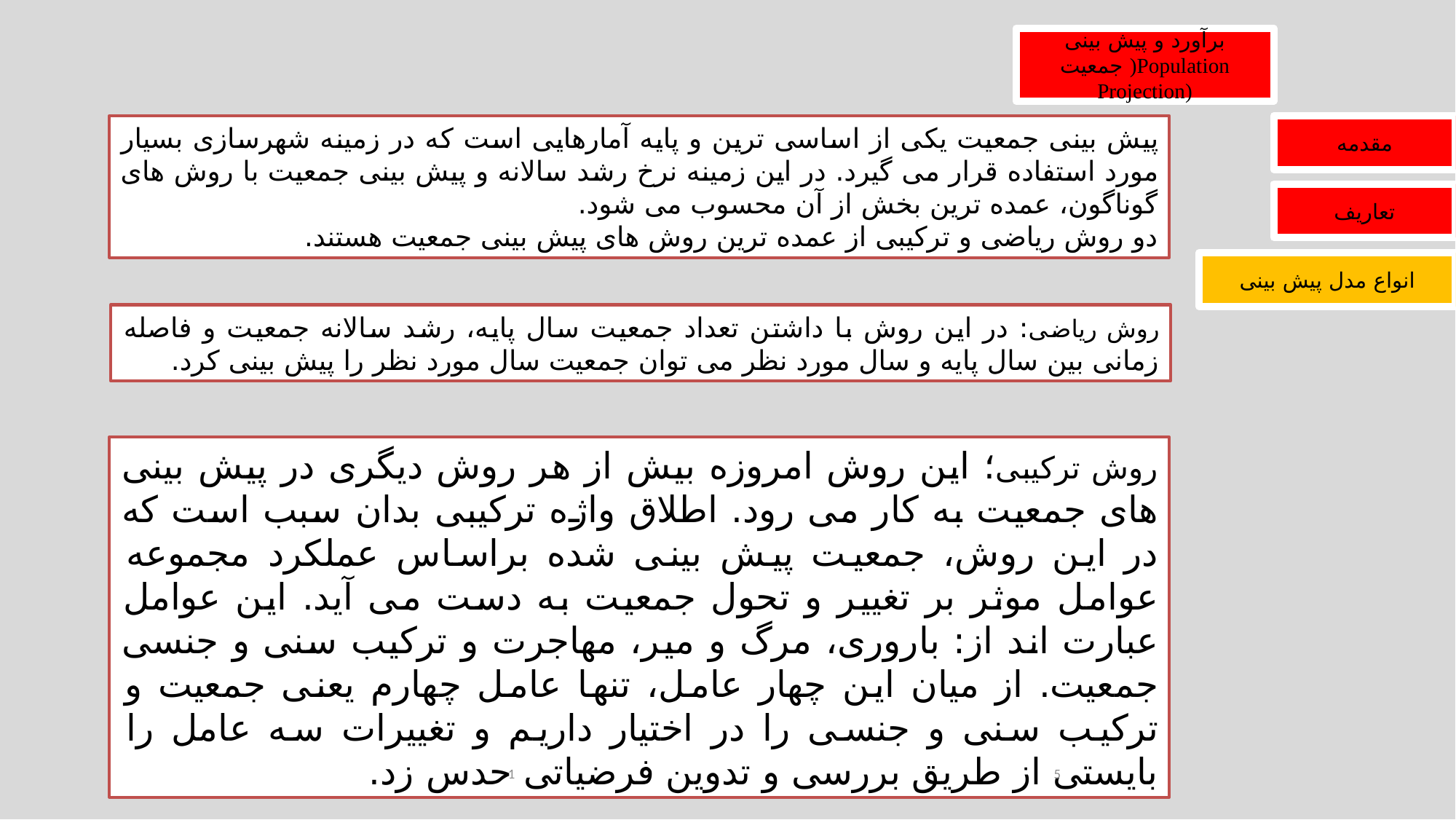

برآورد و پیش بینی جمعیت )Population Projection)
پیش بینی جمعیت یکی از اساسی ترین و پایه آمارهایی است که در زمینه شهرسازی بسیار مورد استفاده قرار می گیرد. در این زمینه نرخ رشد سالانه و پیش بینی جمعیت با روش های گوناگون، عمده ترین بخش از آن محسوب می شود.
دو روش ریاضی و ترکیبی از عمده ترین روش های پیش بینی جمعیت هستند.
مقدمه
تعاریف
انواع مدل پیش بینی
روش ریاضی: در این روش با داشتن تعداد جمعیت سال پایه، رشد سالانه جمعیت و فاصله زمانی بین سال پایه و سال مورد نظر می توان جمعیت سال مورد نظر را پیش بینی کرد.
روش ترکیبی؛ این روش امروزه بیش از هر روش دیگری در پیش بینی های جمعیت به کار می رود. اطلاق واژه ترکیبی بدان سبب است که در این روش، جمعیت پیش بینی شده براساس عملکرد مجموعه عوامل موثر بر تغییر و تحول جمعیت به دست می آید. این عوامل عبارت اند از: باروری، مرگ و میر، مهاجرت و ترکیب سنی و جنسی جمعیت. از میان این چهار عامل، تنها عامل چهارم یعنی جمعیت و ترکیب سنی و جنسی را در اختیار داریم و تغییرات سه عامل را بایستی از طریق بررسی و تدوین فرضیاتی حدس زد.
1
5